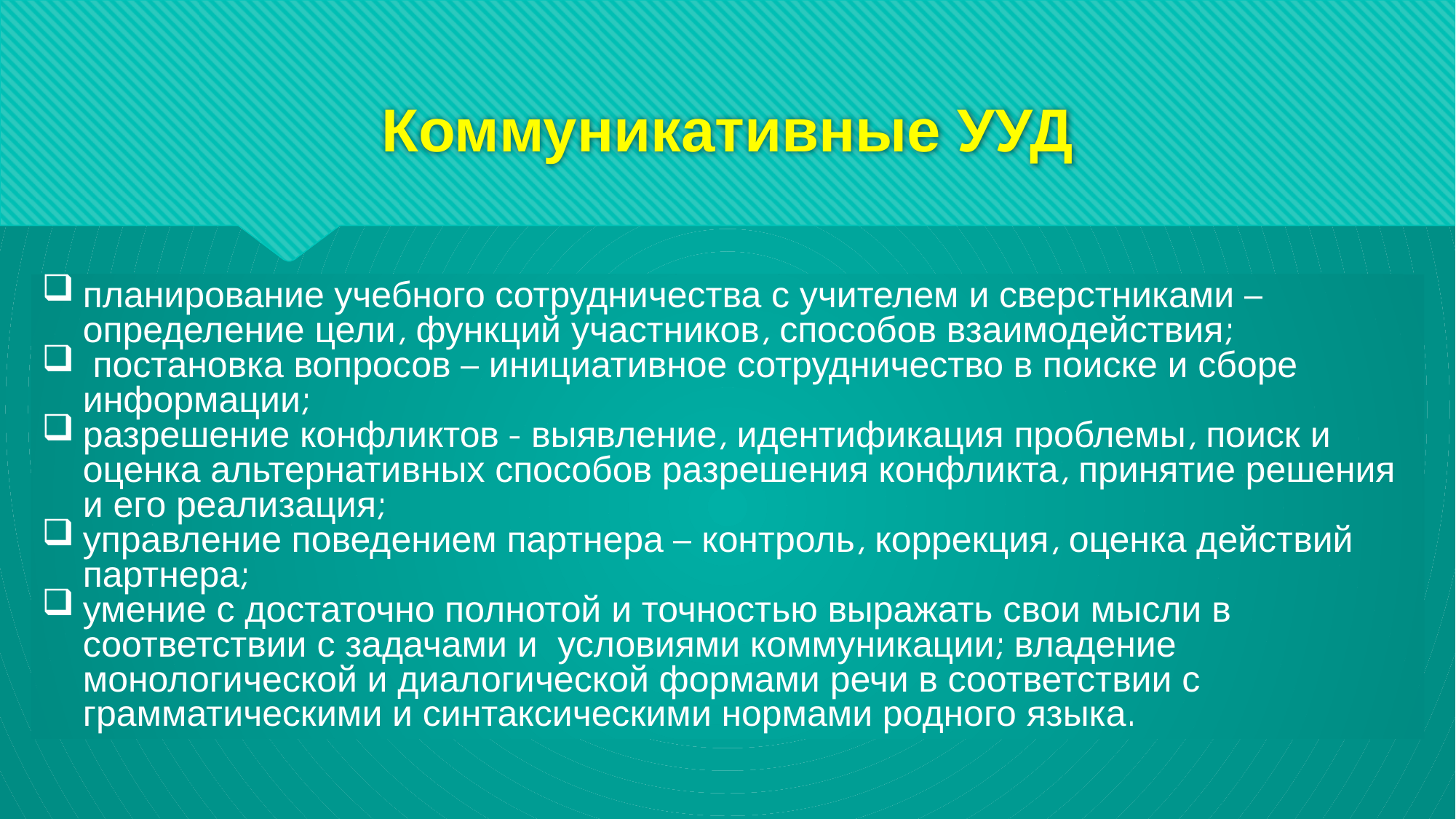

# Коммуникативные УУД
планирование учебного сотрудничества с учителем и сверстниками – определение цели, функций участников, способов взаимодействия;
 постановка вопросов – инициативное сотрудничество в поиске и сборе информации;
разрешение конфликтов - выявление, идентификация проблемы, поиск и оценка альтернативных способов разрешения конфликта, принятие решения и его реализация;
управление поведением партнера – контроль, коррекция, оценка действий партнера;
умение с достаточно полнотой и точностью выражать свои мысли в соответствии с задачами и  условиями коммуникации; владение монологической и диалогической формами речи в соответствии с грамматическими и синтаксическими нормами родного языка.